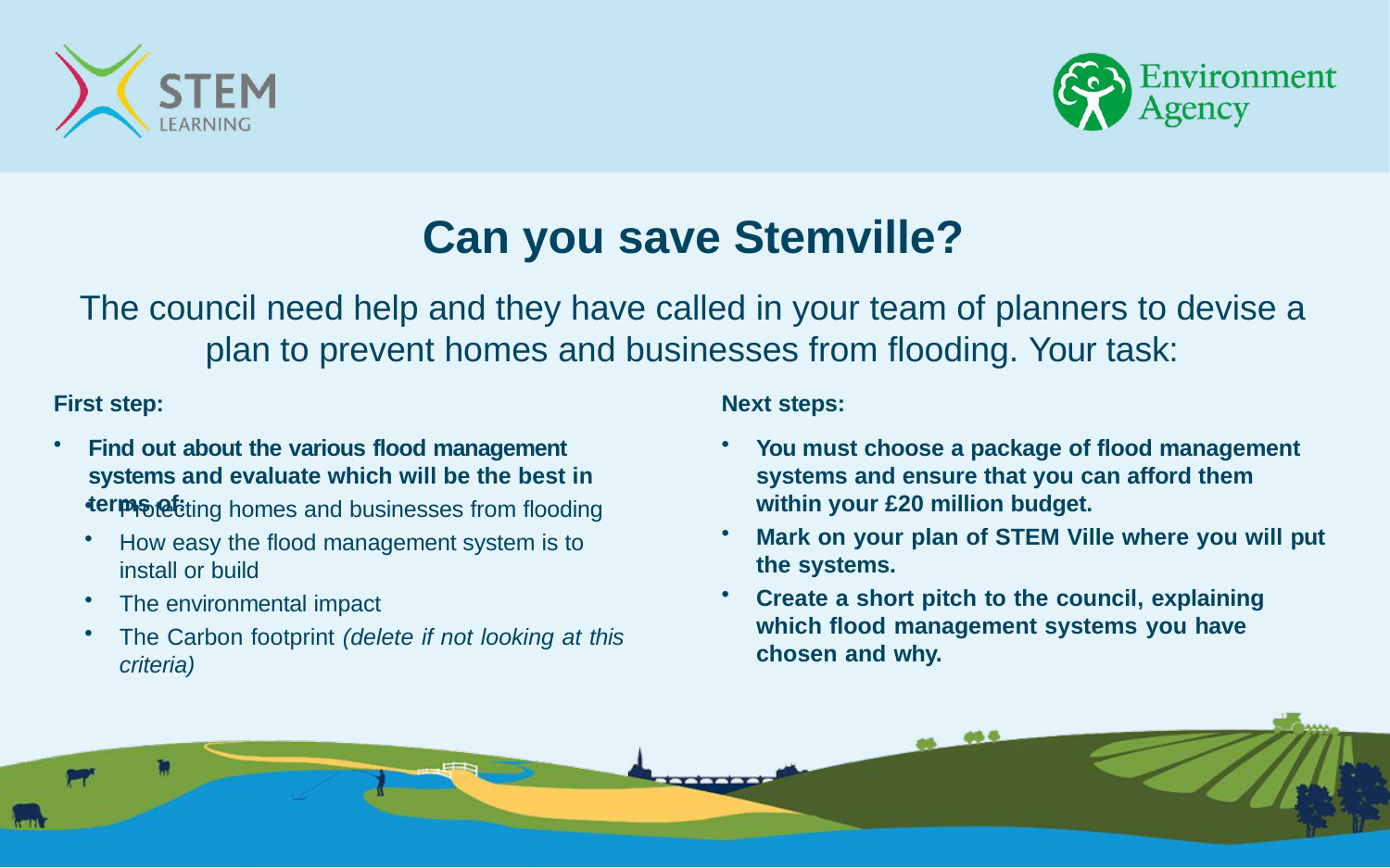

# Can you save Stemville?
The council need help and they have called in your team of planners to devise a plan to prevent homes and businesses from flooding. Your task:
Next steps:
First step:
Find out about the various flood management systems and evaluate which will be the best in terms of:
You must choose a package of flood management systems and ensure that you can afford them within your £20 million budget.
Mark on your plan of STEM Ville where you will put the systems.
Create a short pitch to the council, explaining which flood management systems you have chosen and why.
Protecting homes and businesses from flooding
How easy the flood management system is to install or build
The environmental impact
The Carbon footprint (delete if not looking at this criteria)